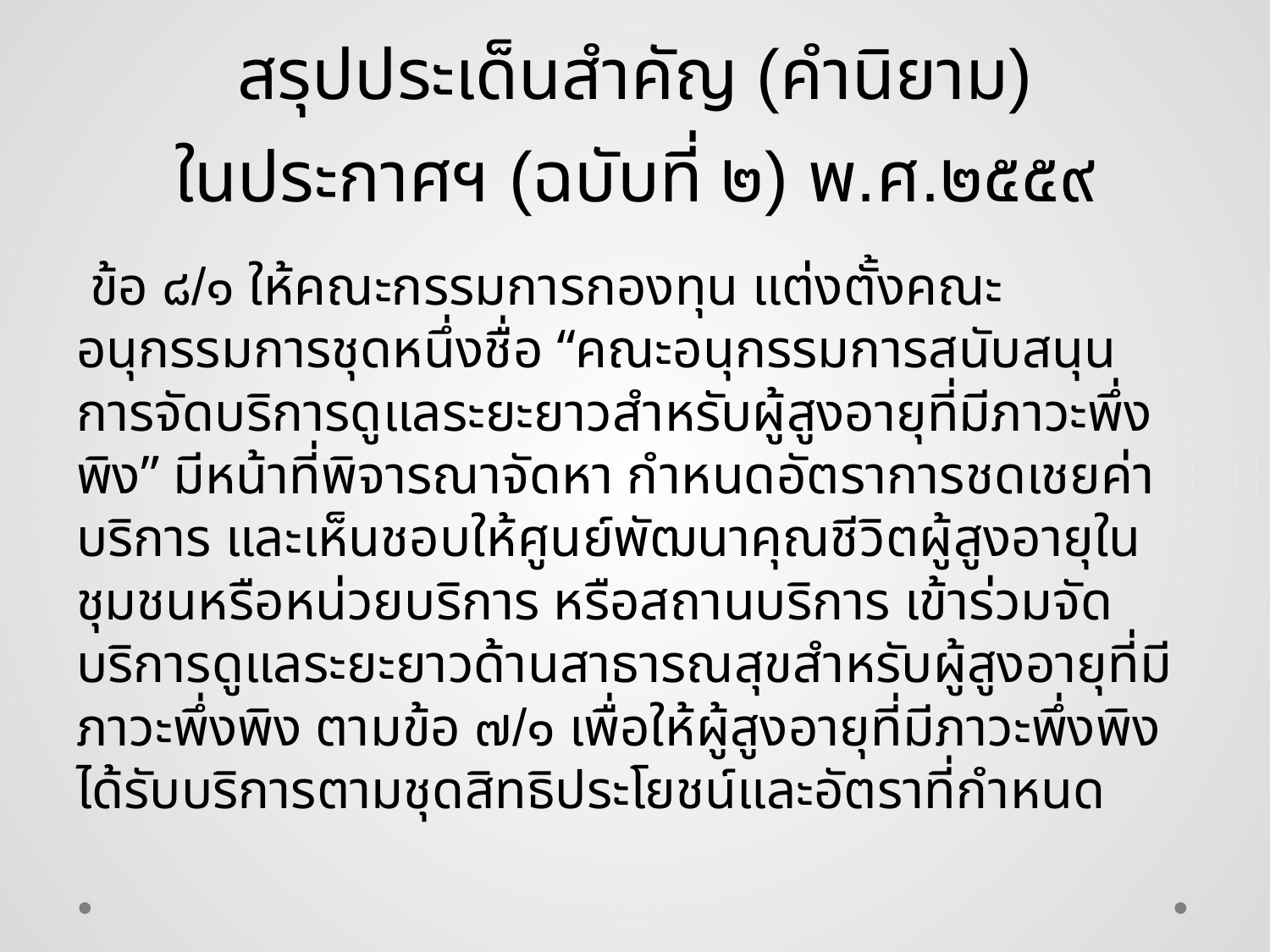

# สรุปประเด็นสำคัญ (คำนิยาม) ในประกาศฯ (ฉบับที่ ๒) พ.ศ.๒๕๕๙
 ข้อ ๘/๑ ให้คณะกรรมการกองทุน แต่งตั้งคณะอนุกรรมการชุดหนึ่งชื่อ “คณะอนุกรรมการสนับสนุนการจัดบริการดูแลระยะยาวสำหรับผู้สูงอายุที่มีภาวะพึ่งพิง” มีหน้าที่พิจารณาจัดหา กำหนดอัตราการชดเชยค่าบริการ และเห็นชอบให้ศูนย์พัฒนาคุณชีวิตผู้สูงอายุในชุมชนหรือหน่วยบริการ หรือสถานบริการ เข้าร่วมจัดบริการดูแลระยะยาวด้านสาธารณสุขสำหรับผู้สูงอายุที่มีภาวะพึ่งพิง ตามข้อ ๗/๑ เพื่อให้ผู้สูงอายุที่มีภาวะพึ่งพิง ได้รับบริการตามชุดสิทธิประโยชน์และอัตราที่กำหนด